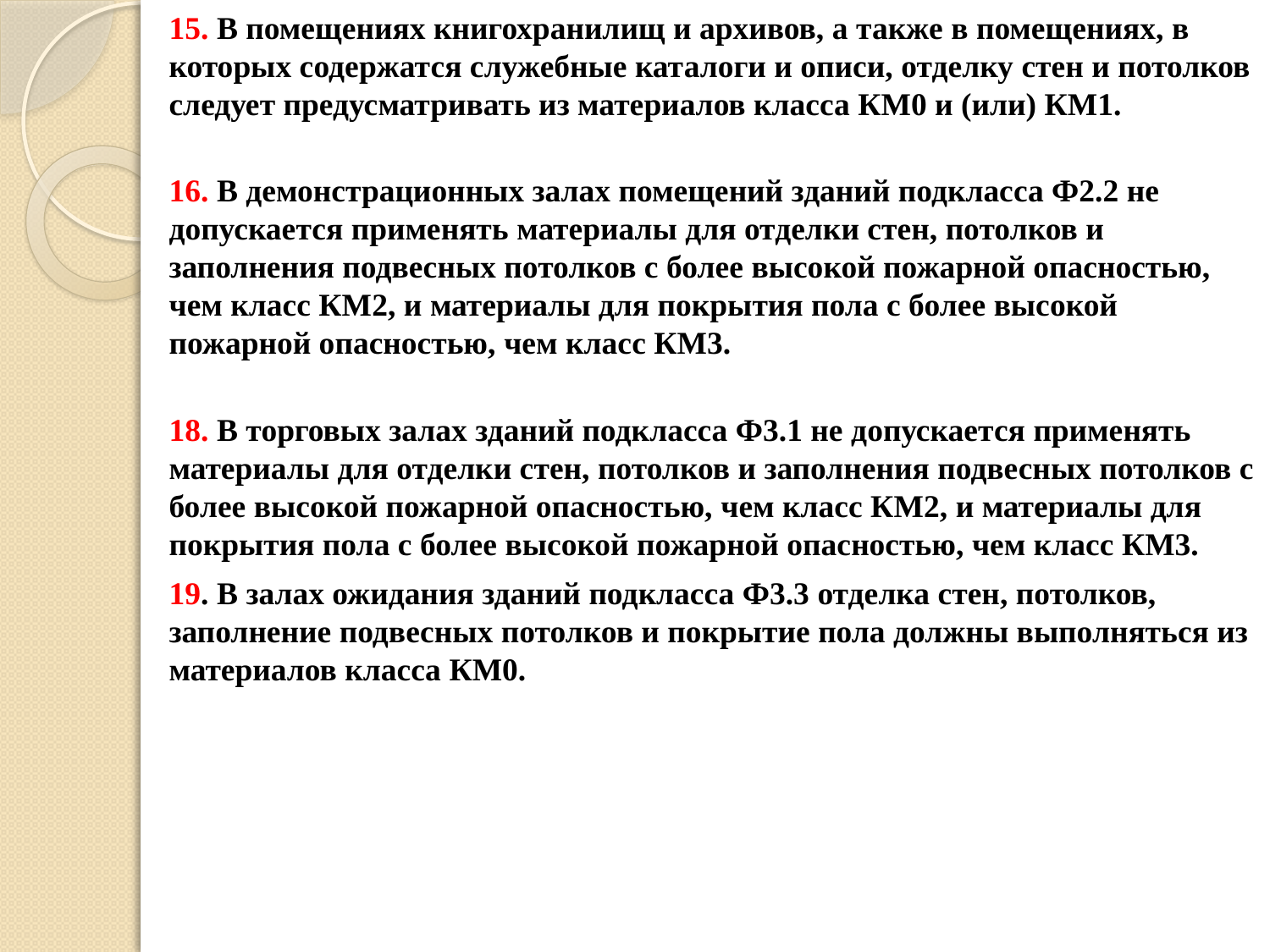

15. В помещениях книгохранилищ и архивов, а также в помещениях, в которых содержатся служебные каталоги и описи, отделку стен и потолков следует предусматривать из материалов класса КМ0 и (или) КМ1.
16. В демонстрационных залах помещений зданий подкласса Ф2.2 не допускается применять материалы для отделки стен, потолков и заполнения подвесных потолков с более высокой пожарной опасностью, чем класс КМ2, и материалы для покрытия пола с более высокой пожарной опасностью, чем класс КМ3.
18. В торговых залах зданий подкласса Ф3.1 не допускается применять материалы для отделки стен, потолков и заполнения подвесных потолков с более высокой пожарной опасностью, чем класс КМ2, и материалы для покрытия пола с более высокой пожарной опасностью, чем класс КМ3.
19. В залах ожидания зданий подкласса Ф3.3 отделка стен, потолков, заполнение подвесных потолков и покрытие пола должны выполняться из материалов класса КМ0.